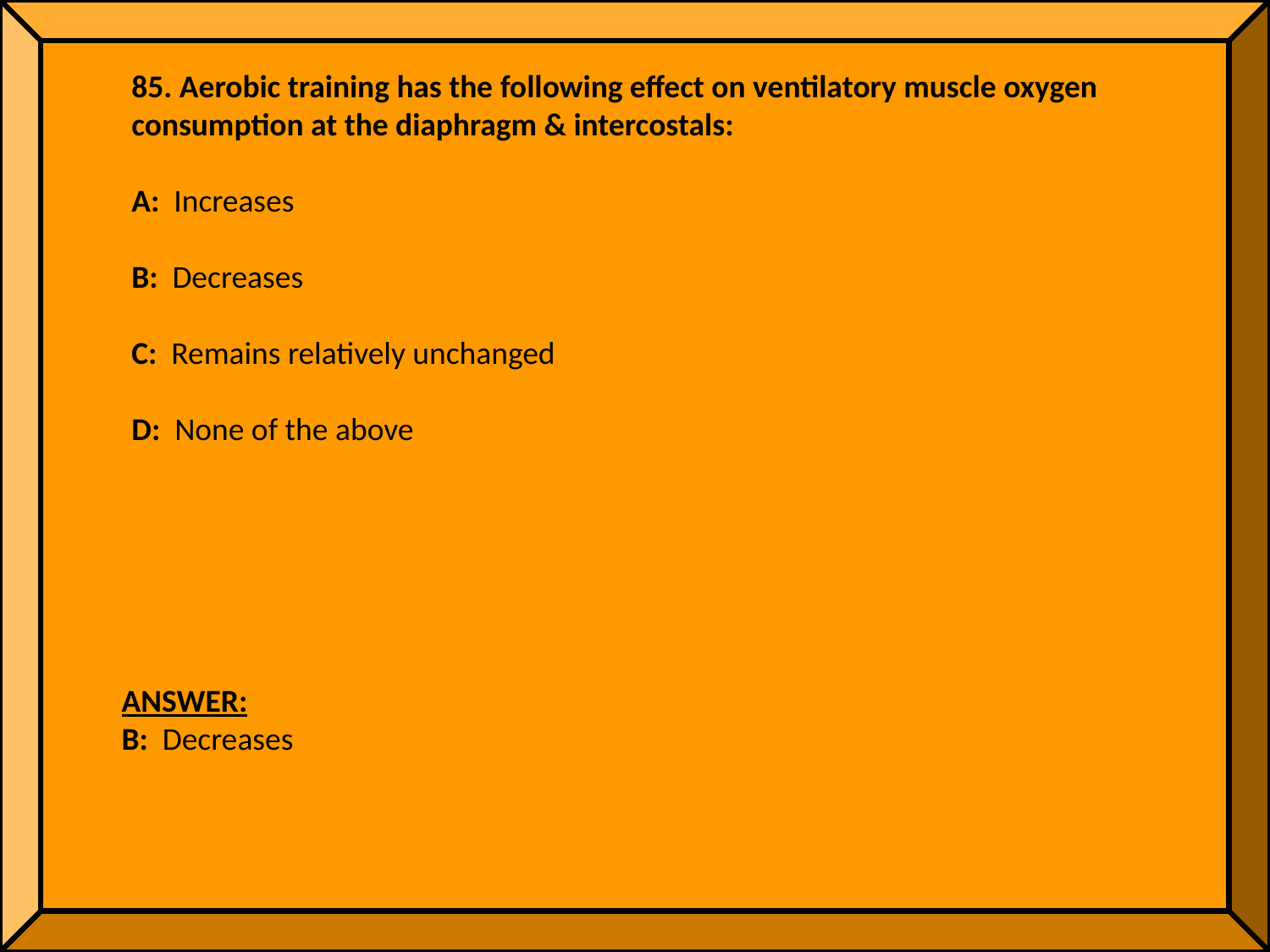

85. Aerobic training has the following effect on ventilatory muscle oxygen consumption at the diaphragm & intercostals:

A:  Increases

B:  Decreases

C:  Remains relatively unchanged

D:  None of the above

ANSWER:
B:  Decreases